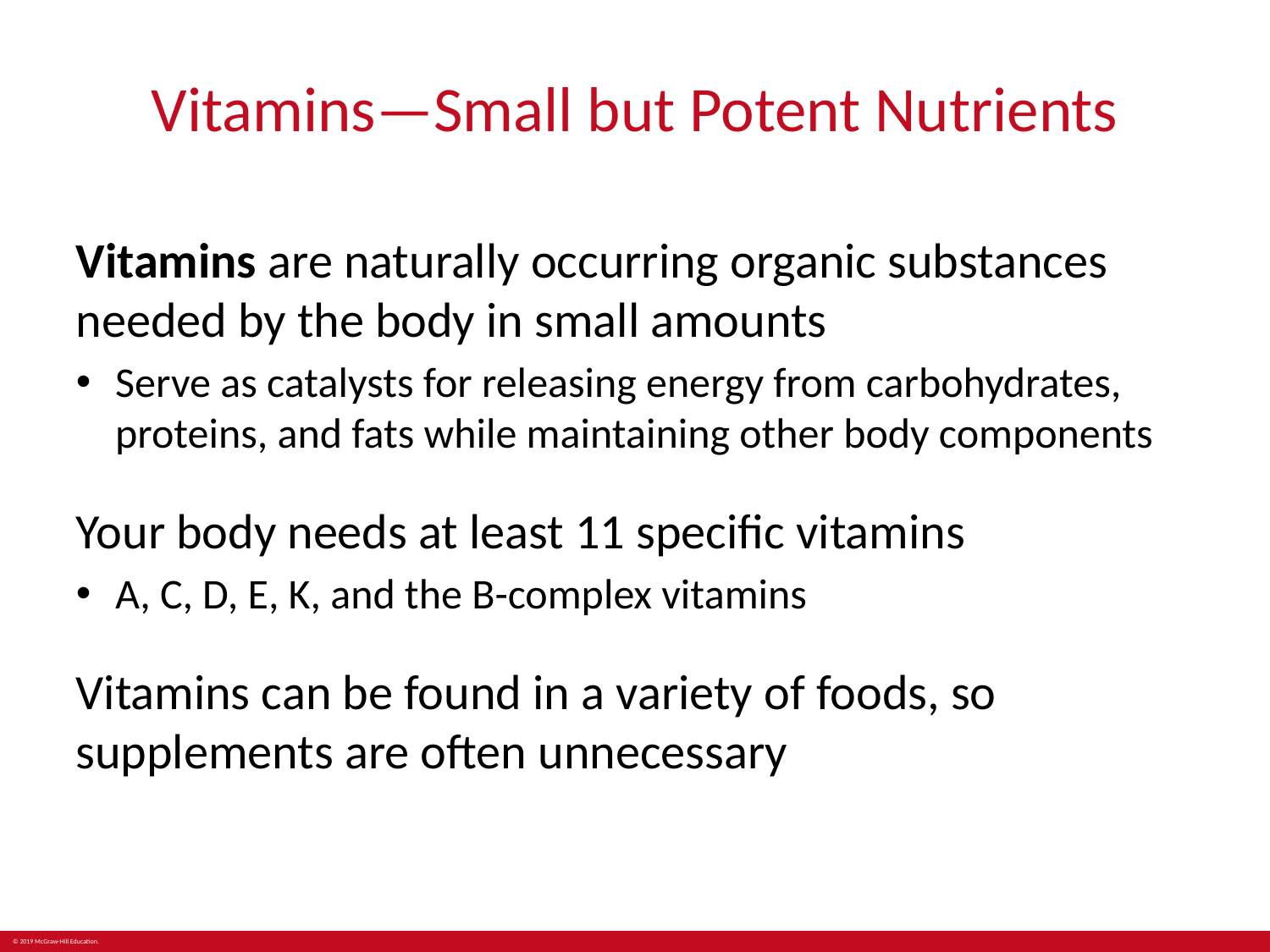

# Vitamins—Small but Potent Nutrients
Vitamins are naturally occurring organic substances needed by the body in small amounts
Serve as catalysts for releasing energy from carbohydrates, proteins, and fats while maintaining other body components
Your body needs at least 11 specific vitamins
A, C, D, E, K, and the B-complex vitamins
Vitamins can be found in a variety of foods, so supplements are often unnecessary